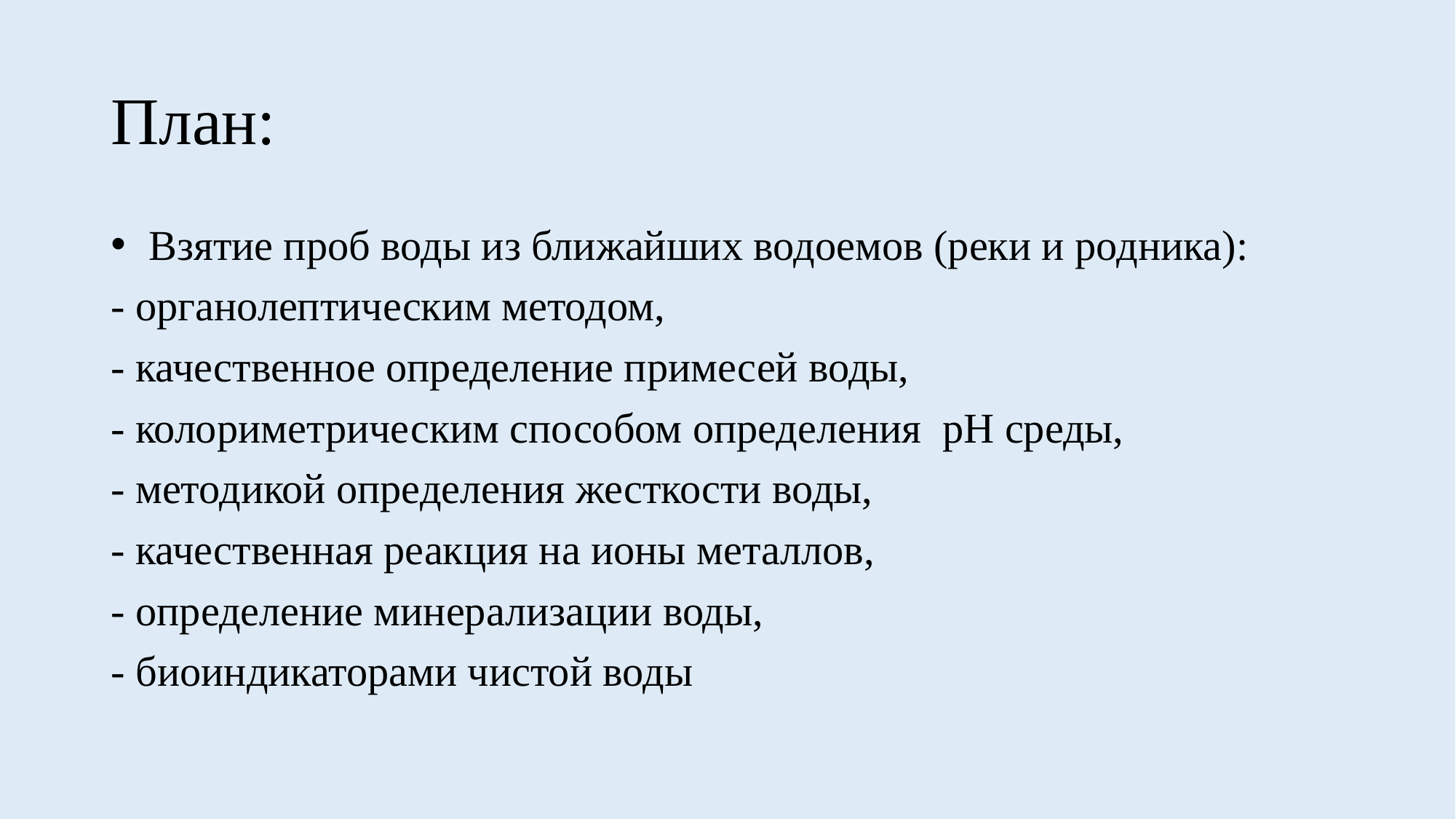

# План:
 Взятие проб воды из ближайших водоемов (реки и родника):
- органолептическим методом,
- качественное определение примесей воды,
- колориметрическим способом определения  рН среды,
- методикой определения жесткости воды,
- качественная реакция на ионы металлов,
- определение минерализации воды,
- биоиндикаторами чистой воды